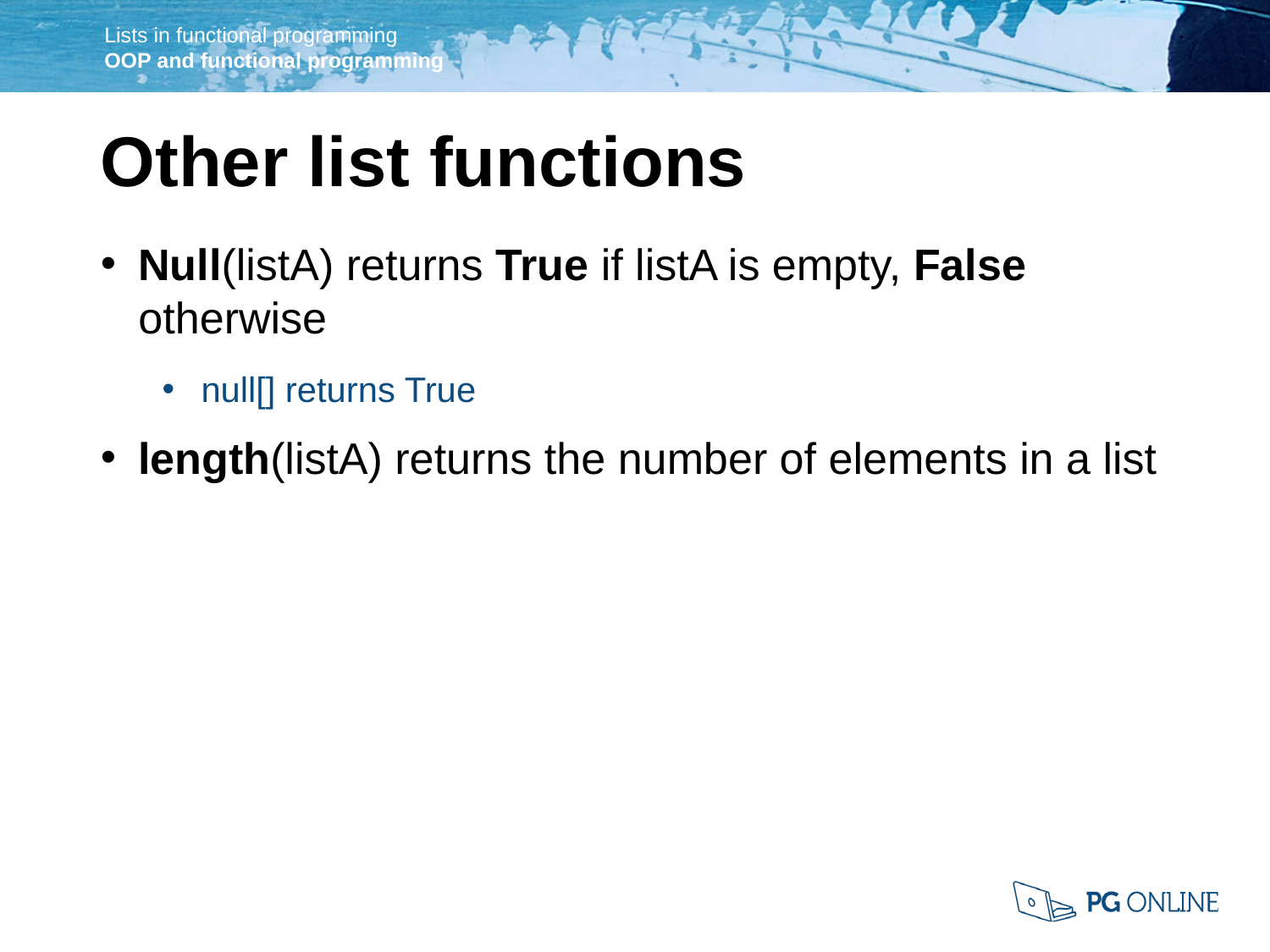

Other list functions
Null(listA) returns True if listA is empty, False otherwise
null[] returns True
length(listA) returns the number of elements in a list